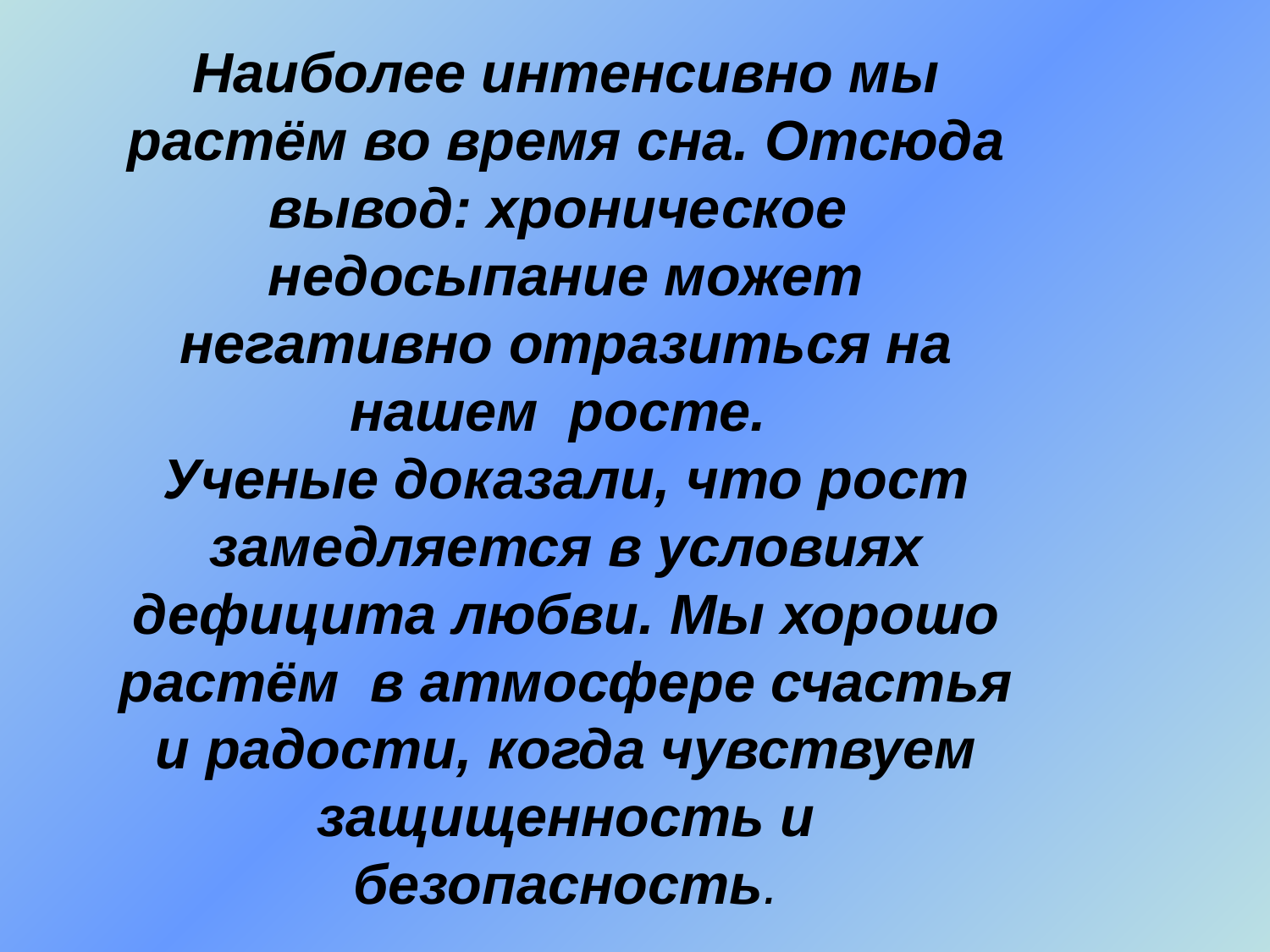

# Наиболее интенсивно мы растём во время сна. Отсюда вывод: хроническое  недосыпание может негативно отразиться на нашем  росте.  Ученые доказали, что рост замедляется в условиях дефицита любви. Мы хорошо растём  в атмосфере счастья и радости, когда чувствуем защищенность и безопасность.